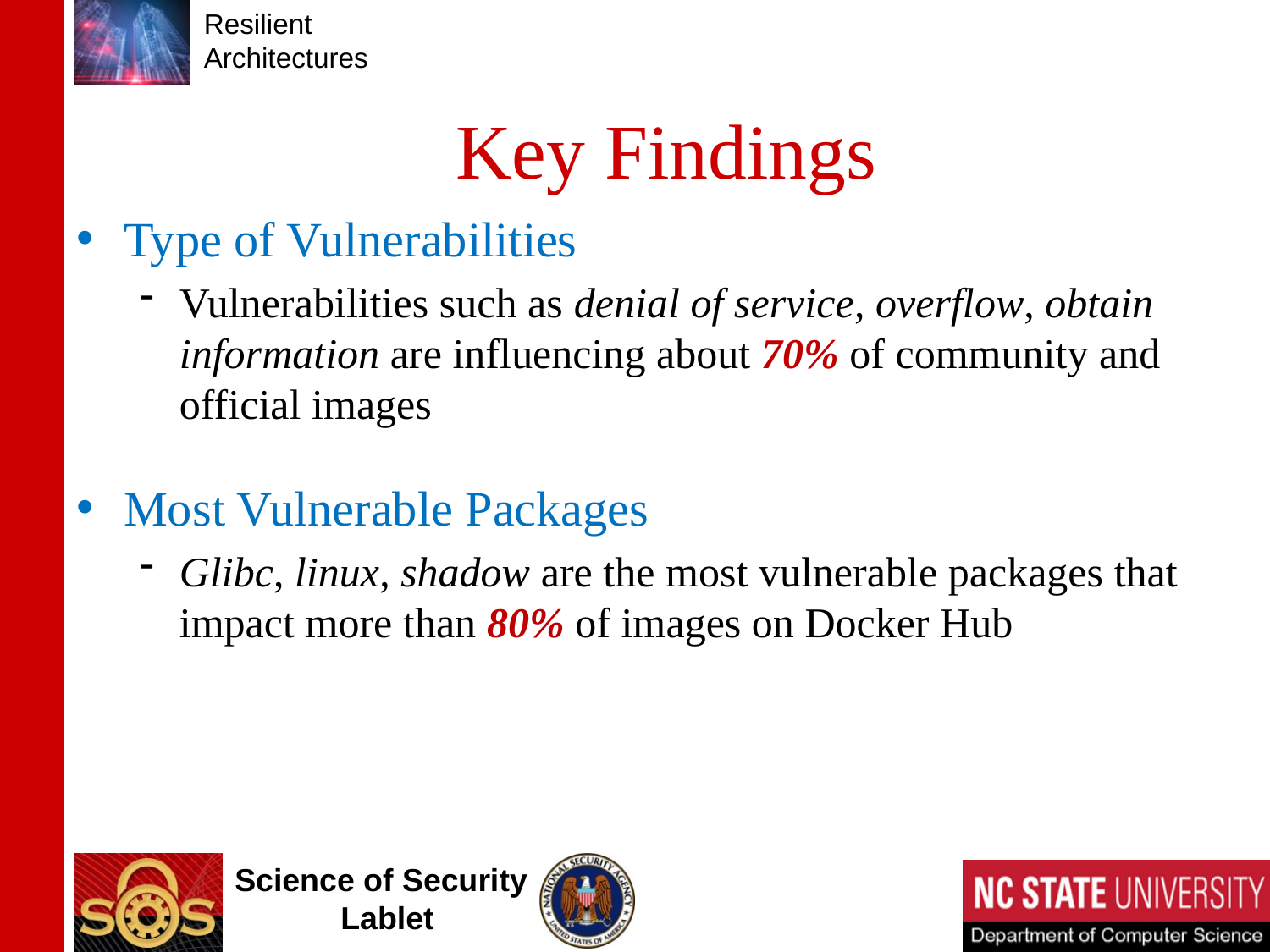

# Key Findings
Type of Vulnerabilities
Vulnerabilities such as denial of service, overflow, obtain information are influencing about 70% of community and official images

Most Vulnerable Packages
Glibc, linux, shadow are the most vulnerable packages that impact more than 80% of images on Docker Hub